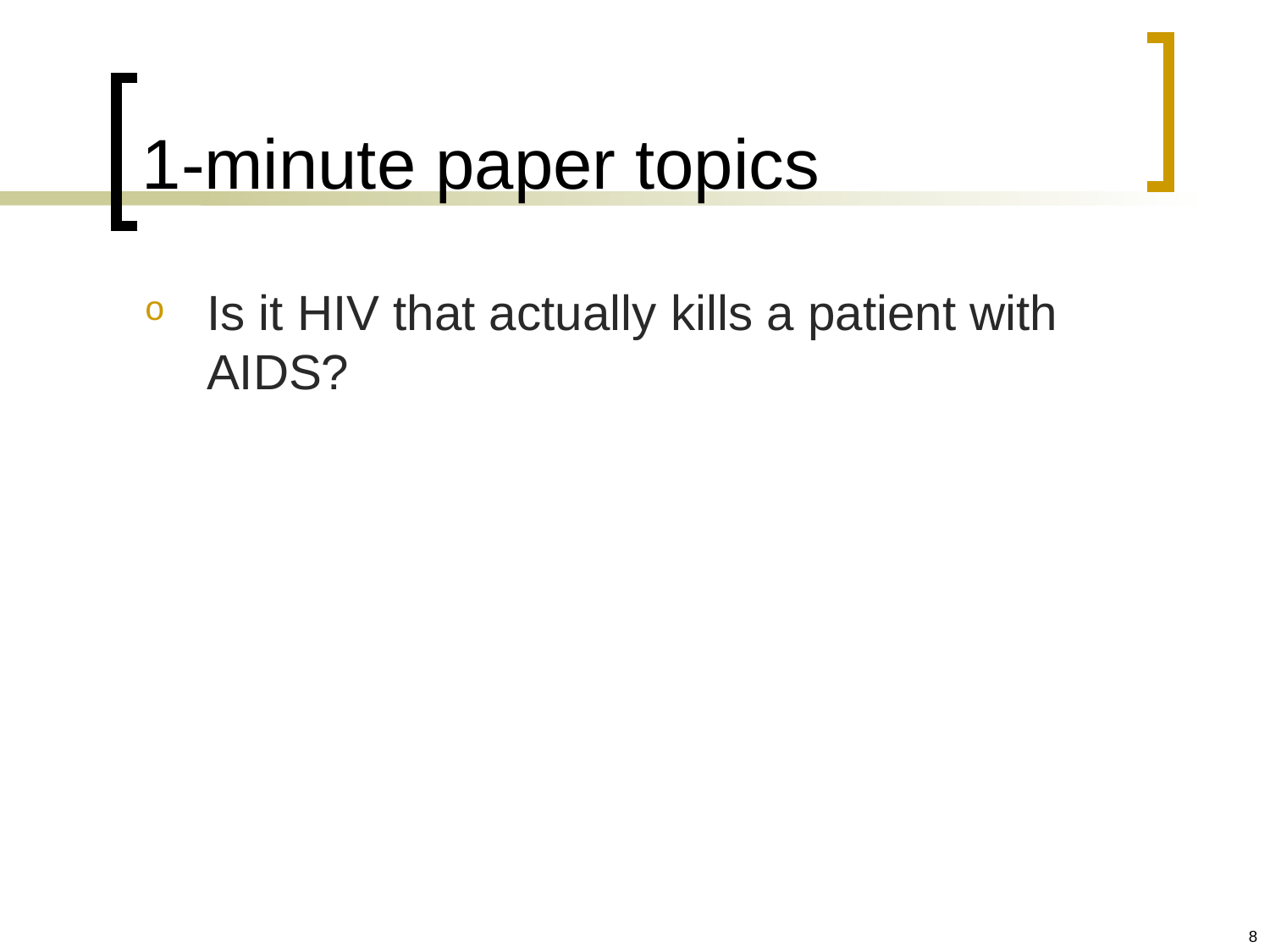

# 1-minute paper topics
Is it HIV that actually kills a patient with AIDS?